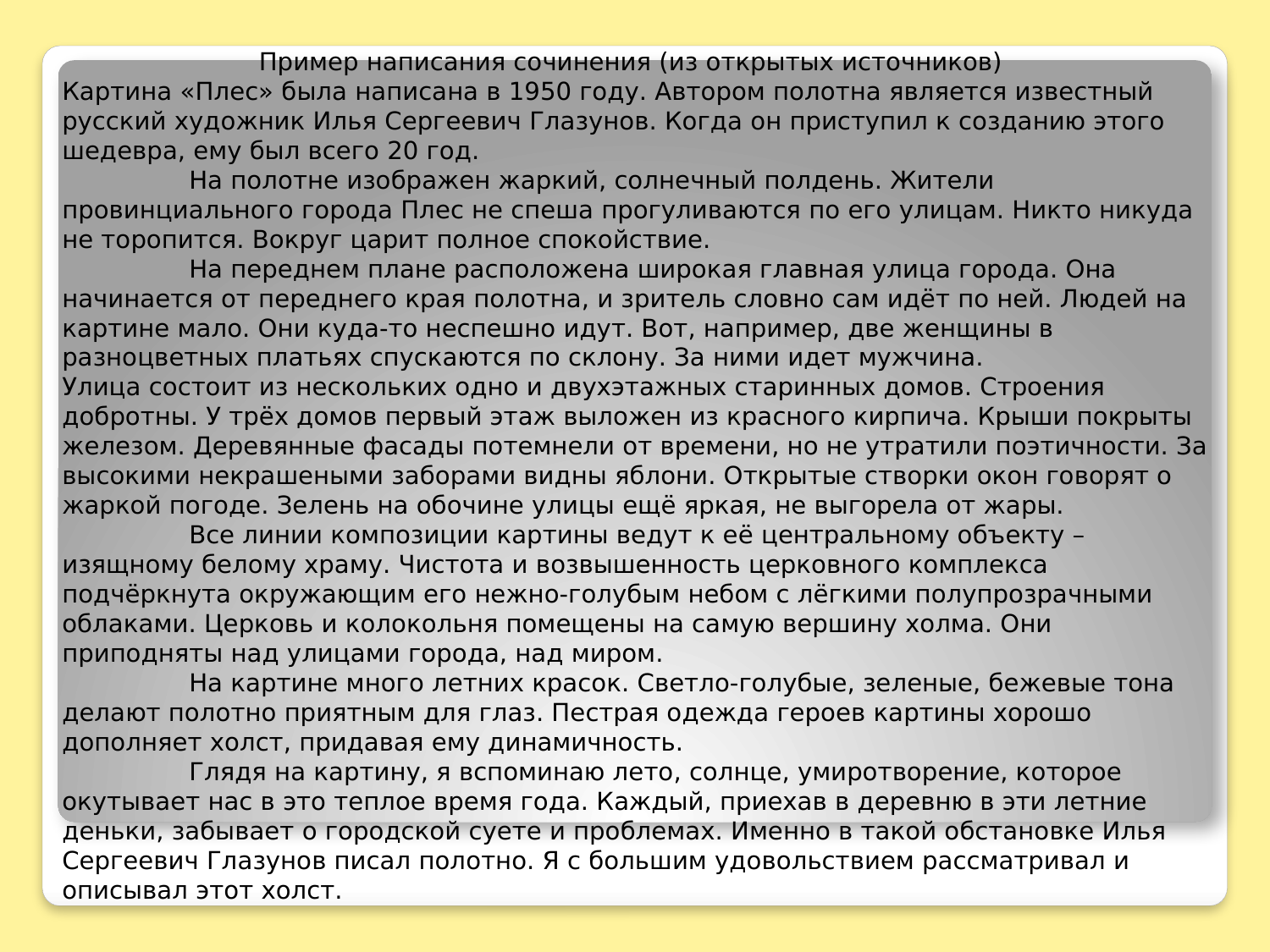

Пример написания сочинения (из открытых источников)
Картина «Плес» была написана в 1950 году. Автором полотна является известный русский художник Илья Сергеевич Глазунов. Когда он приступил к созданию этого шедевра, ему был всего 20 год.
	На полотне изображен жаркий, солнечный полдень. Жители провинциального города Плес не спеша прогуливаются по его улицам. Никто никуда не торопится. Вокруг царит полное спокойствие.
	На переднем плане расположена широкая главная улица города. Она начинается от переднего края полотна, и зритель словно сам идёт по ней. Людей на картине мало. Они куда-то неспешно идут. Вот, например, две женщины в разноцветных платьях спускаются по склону. За ними идет мужчина.
Улица состоит из нескольких одно и двухэтажных старинных домов. Строения добротны. У трёх домов первый этаж выложен из красного кирпича. Крыши покрыты железом. Деревянные фасады потемнели от времени, но не утратили поэтичности. За высокими некрашеными заборами видны яблони. Открытые створки окон говорят о жаркой погоде. Зелень на обочине улицы ещё яркая, не выгорела от жары.
	Все линии композиции картины ведут к её центральному объекту – изящному белому храму. Чистота и возвышенность церковного комплекса подчёркнута окружающим его нежно-голубым небом с лёгкими полупрозрачными облаками. Церковь и колокольня помещены на самую вершину холма. Они приподняты над улицами города, над миром.
	На картине много летних красок. Светло-голубые, зеленые, бежевые тона делают полотно приятным для глаз. Пестрая одежда героев картины хорошо дополняет холст, придавая ему динамичность.
	Глядя на картину, я вспоминаю лето, солнце, умиротворение, которое окутывает нас в это теплое время года. Каждый, приехав в деревню в эти летние деньки, забывает о городской суете и проблемах. Именно в такой обстановке Илья Сергеевич Глазунов писал полотно. Я с большим удовольствием рассматривал и описывал этот холст.